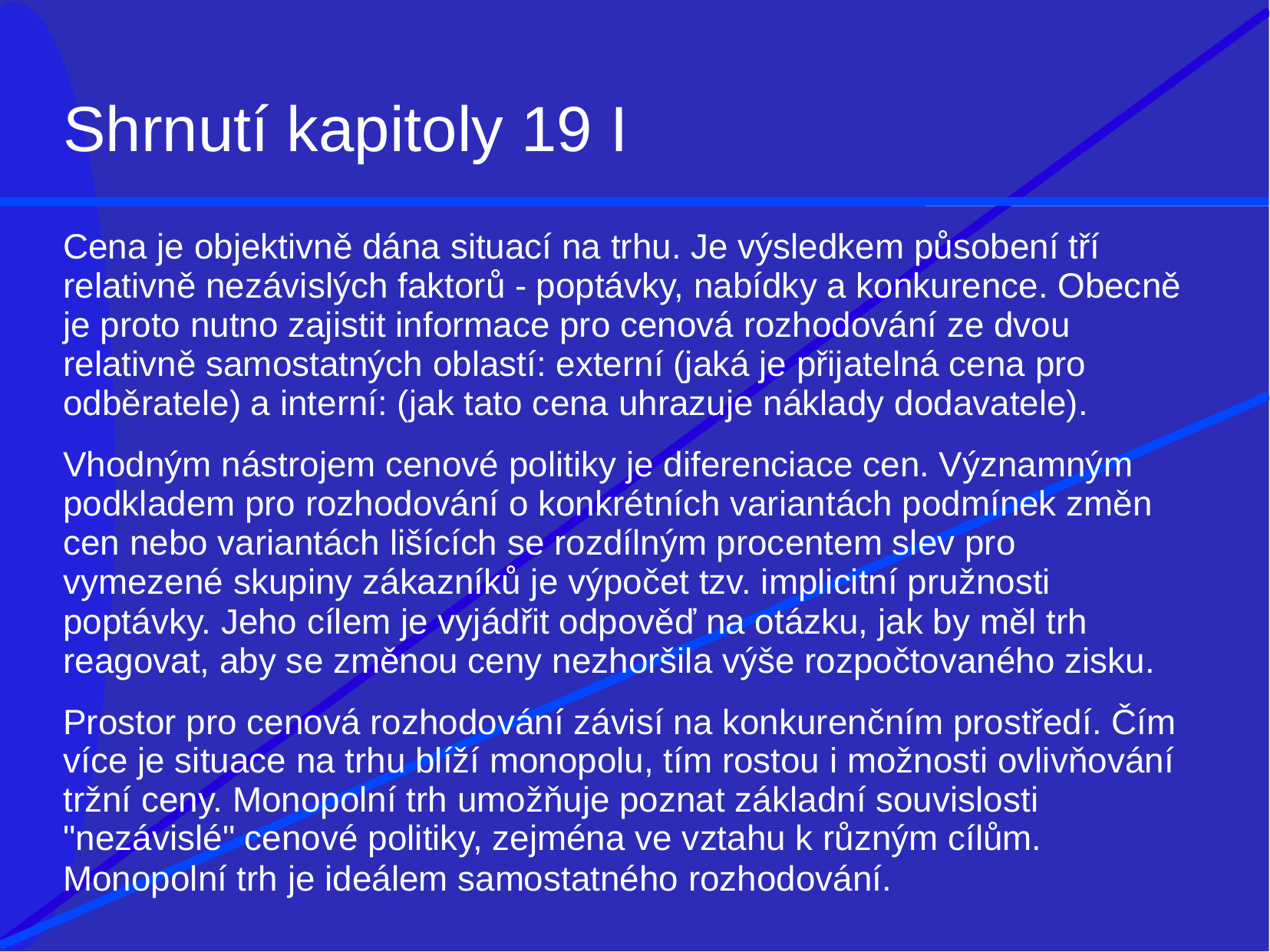

# Shrnutí kapitoly 19 I
Cena je objektivně dána situací na trhu. Je výsledkem působení tří relativně nezávislých faktorů - poptávky, nabídky a konkurence. Obecně je proto nutno zajistit informace pro cenová rozhodování ze dvou relativně samostatných oblastí: externí (jaká je přijatelná cena pro odběratele) a interní: (jak tato cena uhrazuje náklady dodavatele).
Vhodným nástrojem cenové politiky je diferenciace cen. Významným podkladem pro rozhodování o konkrétních variantách podmínek změn cen nebo variantách lišících se rozdílným procentem slev pro vymezené skupiny zákazníků je výpočet tzv. implicitní pružnosti poptávky. Jeho cílem je vyjádřit odpověď na otázku, jak by měl trh reagovat, aby se změnou ceny nezhoršila výše rozpočtovaného zisku.
Prostor pro cenová rozhodování závisí na konkurenčním prostředí. Čím více je situace na trhu blíží monopolu, tím rostou i možnosti ovlivňování tržní ceny. Monopolní trh umožňuje poznat základní souvislosti "nezávislé" cenové politiky, zejména ve vztahu k různým cílům.
Monopolní trh je ideálem samostatného rozhodování.